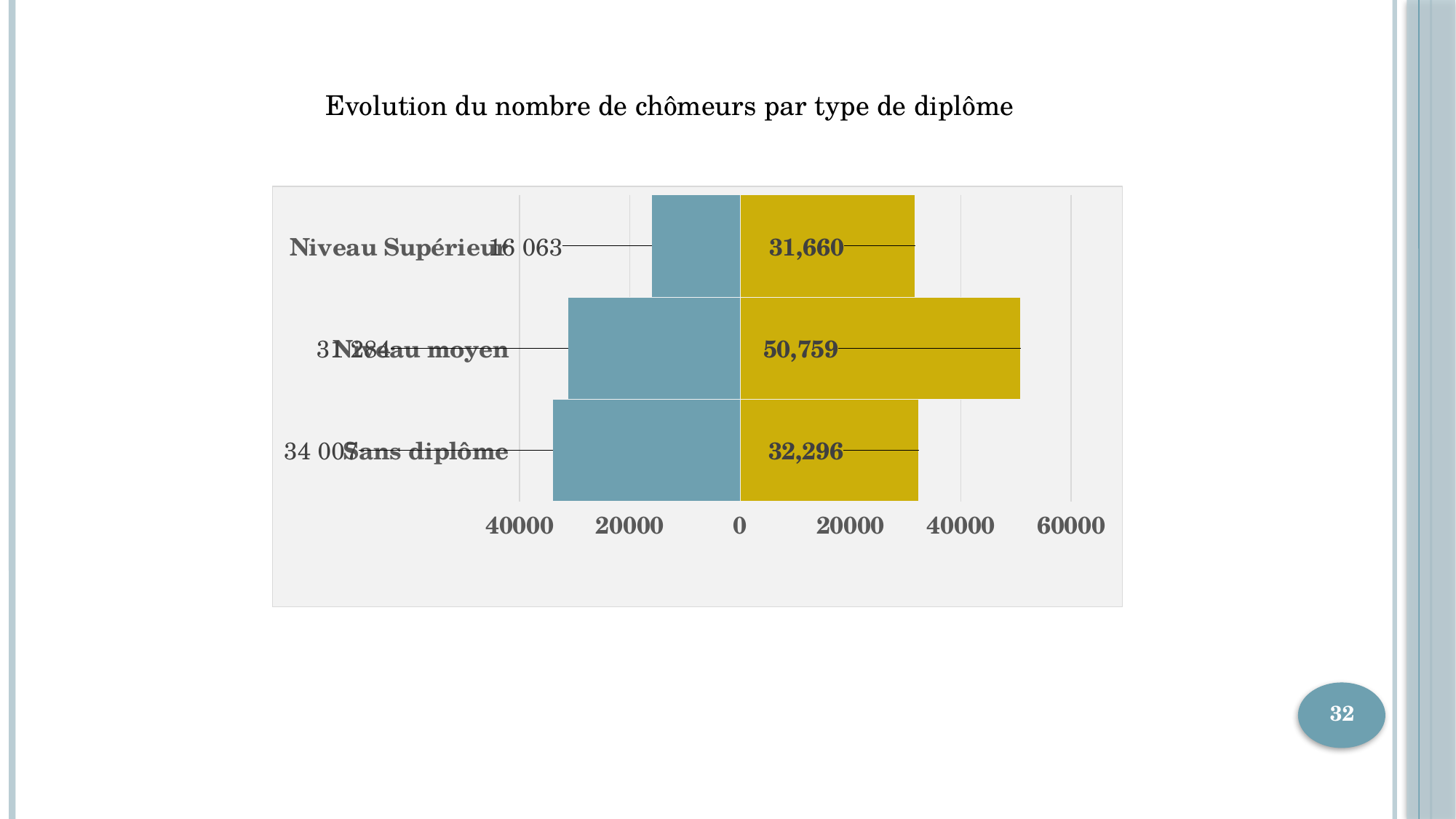

Evolution du nombre de chômeurs par type de diplôme

### Chart

| Category | 2006 | 2016 |
|---|---|---|
| Sans diplôme | -34007.0 | 32296.0 |
| Niveau moyen | -31284.0 | 50759.0 |
| Niveau Supérieur | -16063.0 | 31660.0 |
32